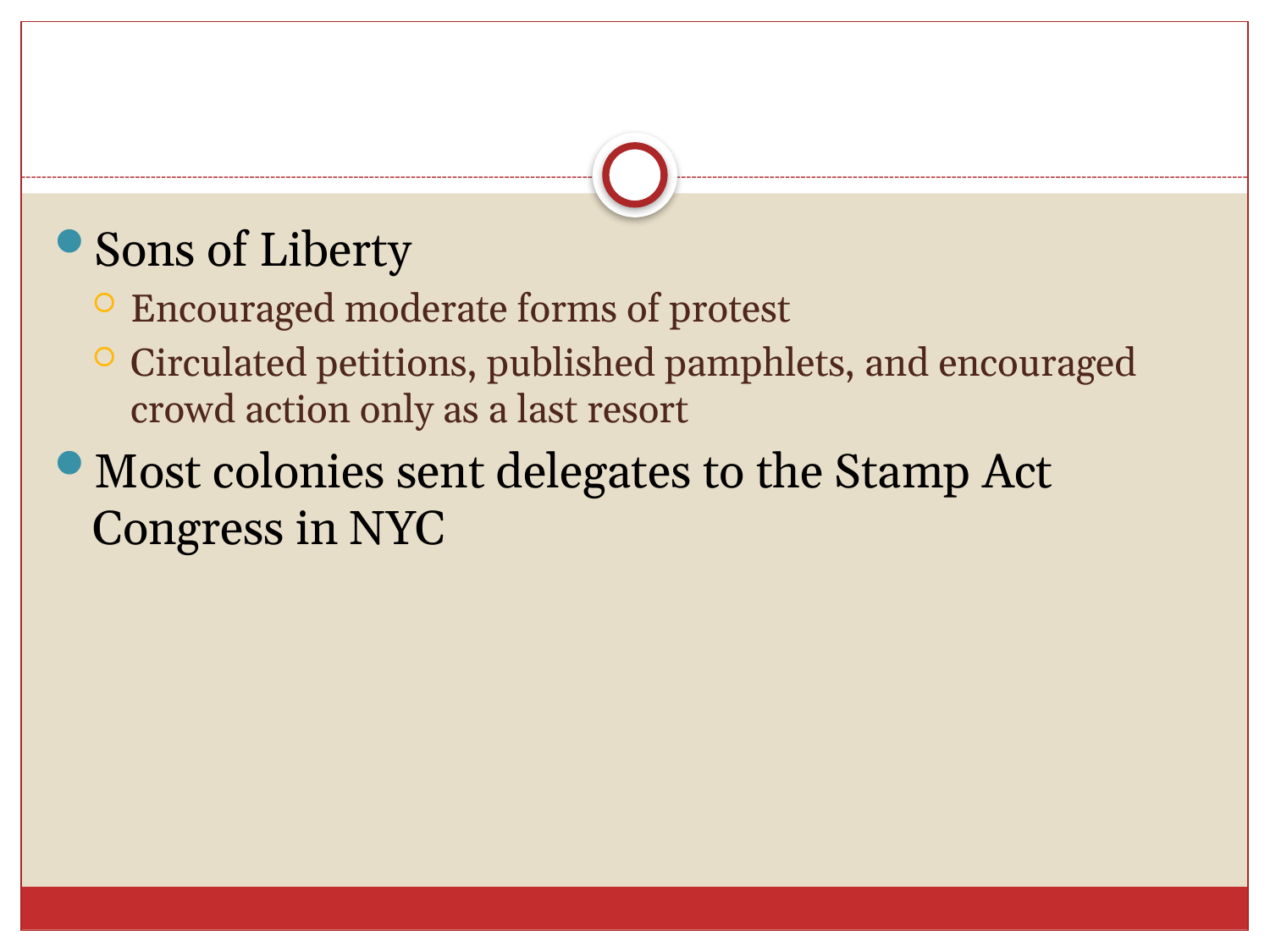

#
Sons of Liberty
Encouraged moderate forms of protest
Circulated petitions, published pamphlets, and encouraged crowd action only as a last resort
Most colonies sent delegates to the Stamp Act Congress in NYC